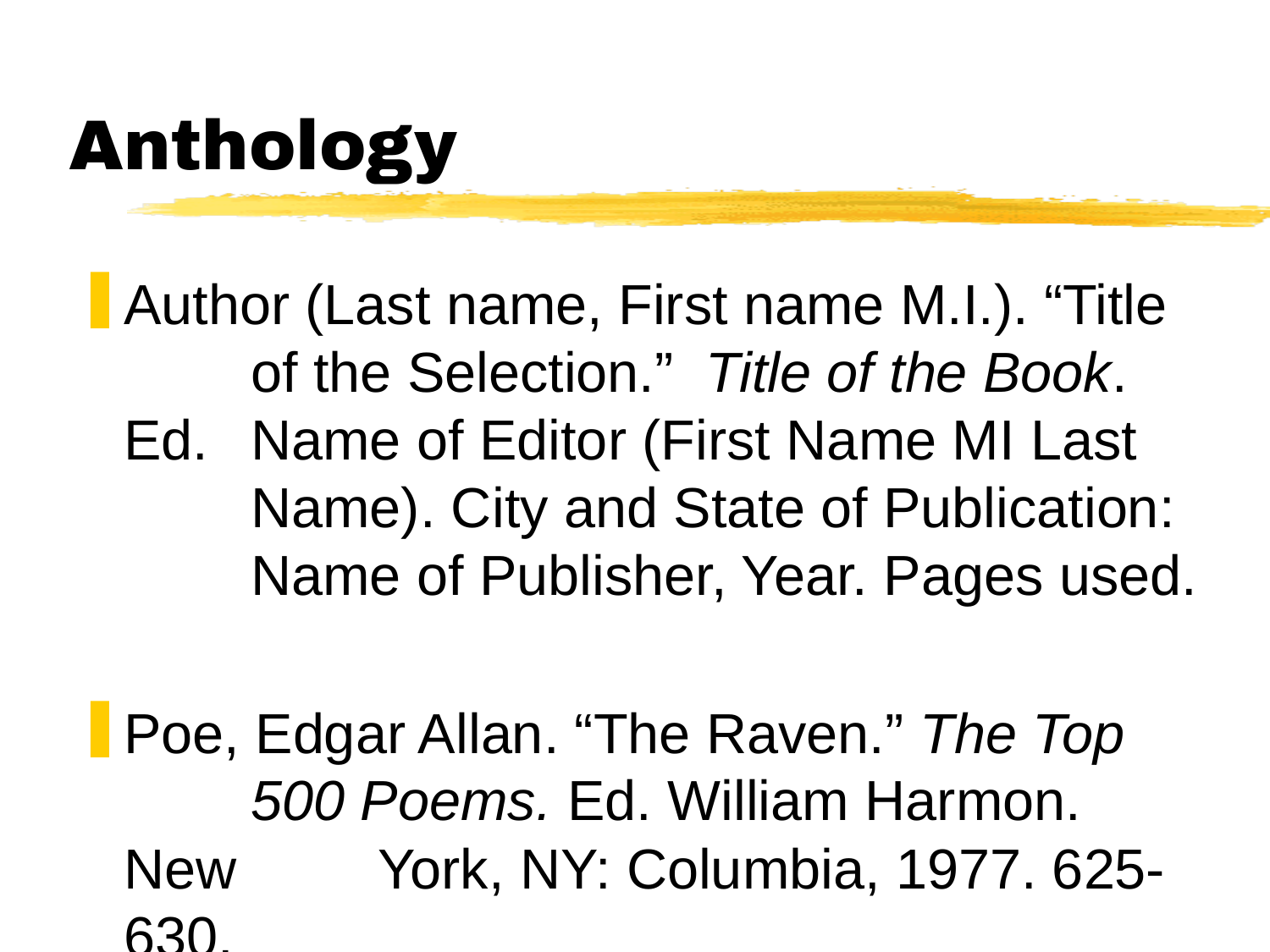

# Anthology
Author (Last name, First name M.I.). “Title 	of the Selection.”  Title of the Book. Ed. 	Name of Editor (First Name MI Last 	Name). City and State of Publication: 	Name of Publisher, Year. Pages used.

Poe, Edgar Allan. “The Raven.” The Top 	500 Poems. Ed. William Harmon. New 	York, NY: Columbia, 1977. 625-630.